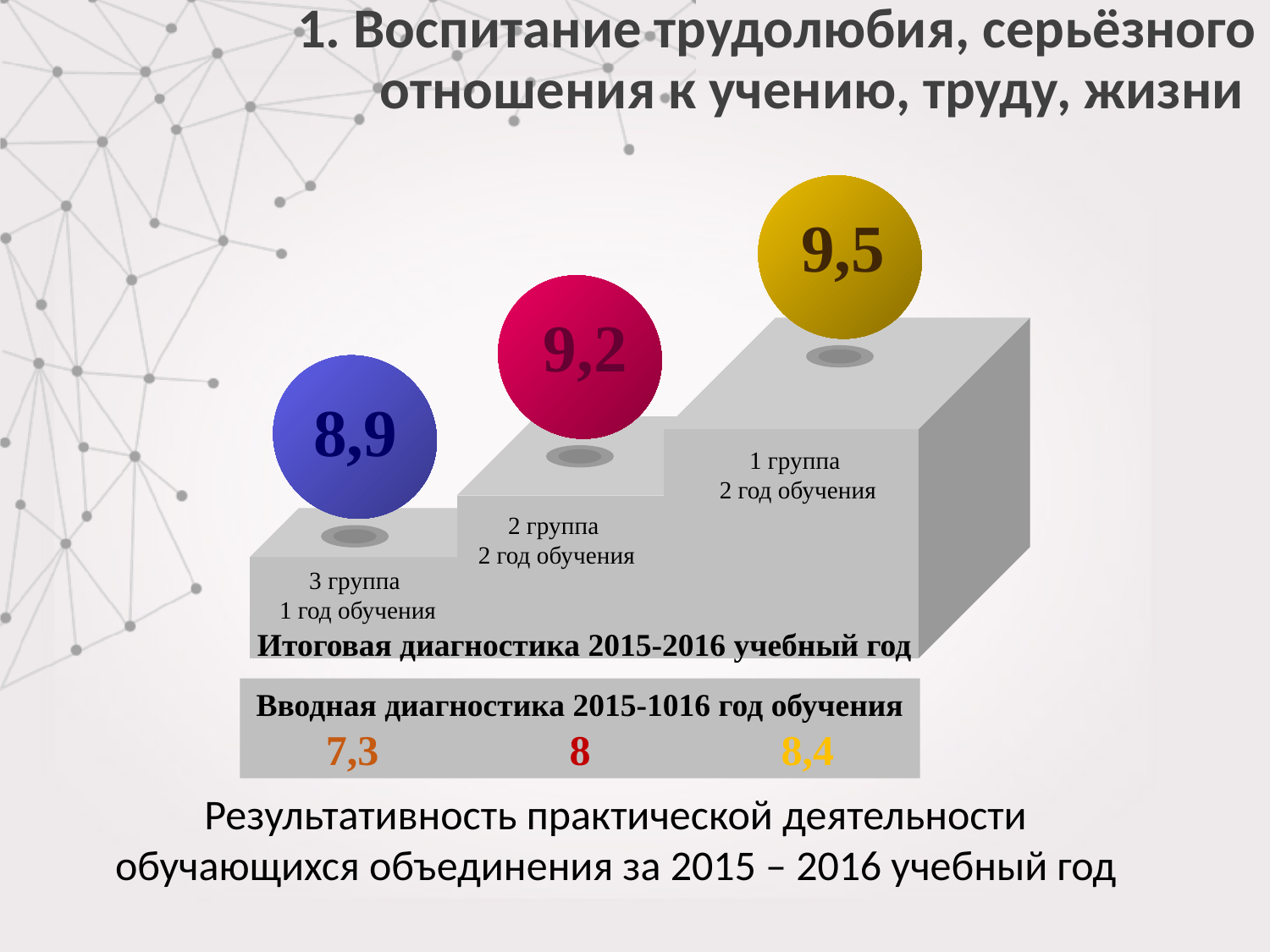

1. Воспитание трудолюбия, серьёзного отношения к учению, труду, жизни

9,5

9,2

8,9

1 группа
2 год обучения
2 группа
2 год обучения

3 группа
1 год обучения

Итоговая диагностика 2015-2016 учебный год

Вводная диагностика 2015-1016 год обучения
7,3                  8                  8,4

Результативность практической деятельности обучающихся объединения за 2015 – 2016 учебный год